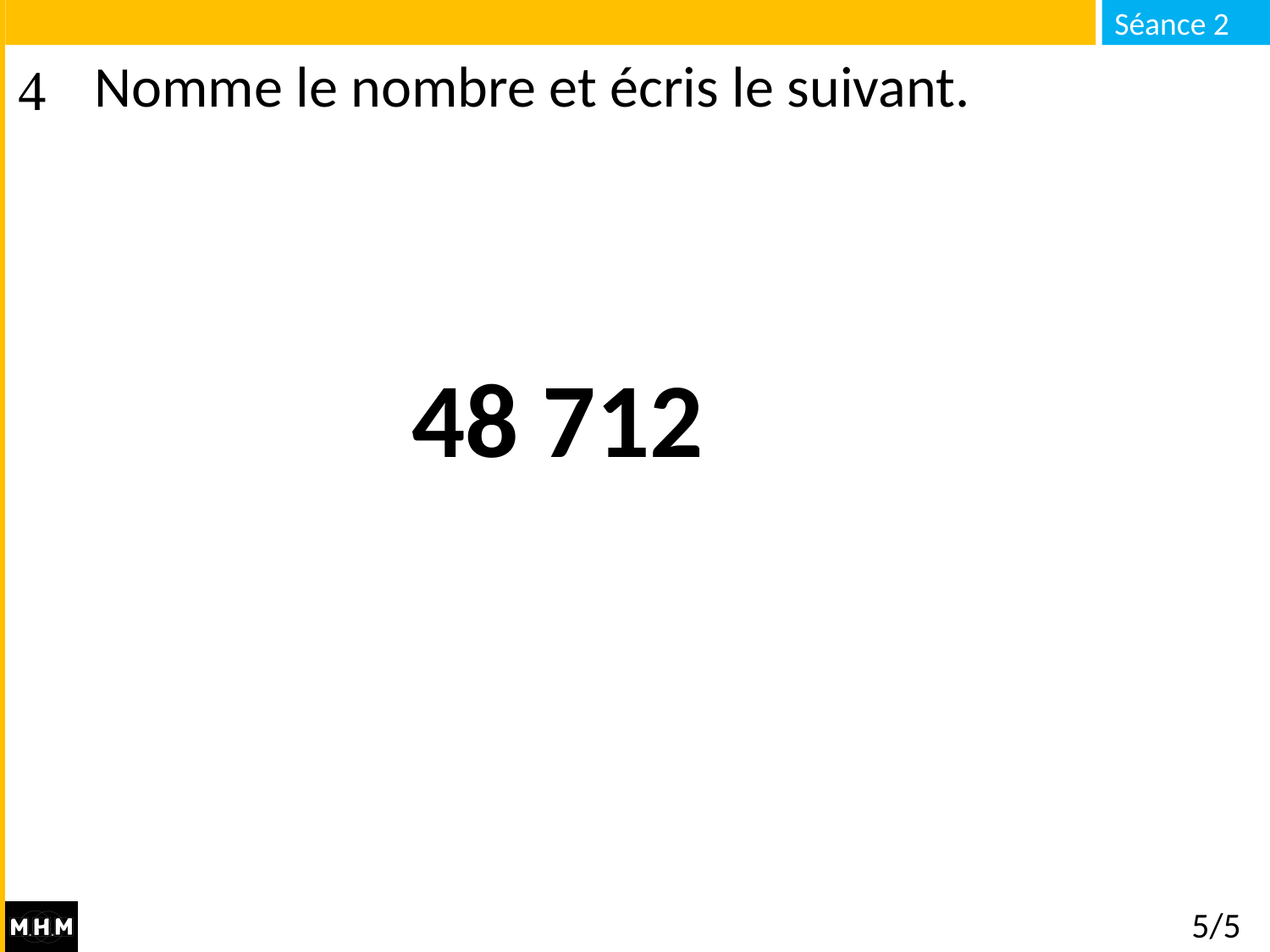

# Nomme le nombre et écris le suivant.
48 712
5/5